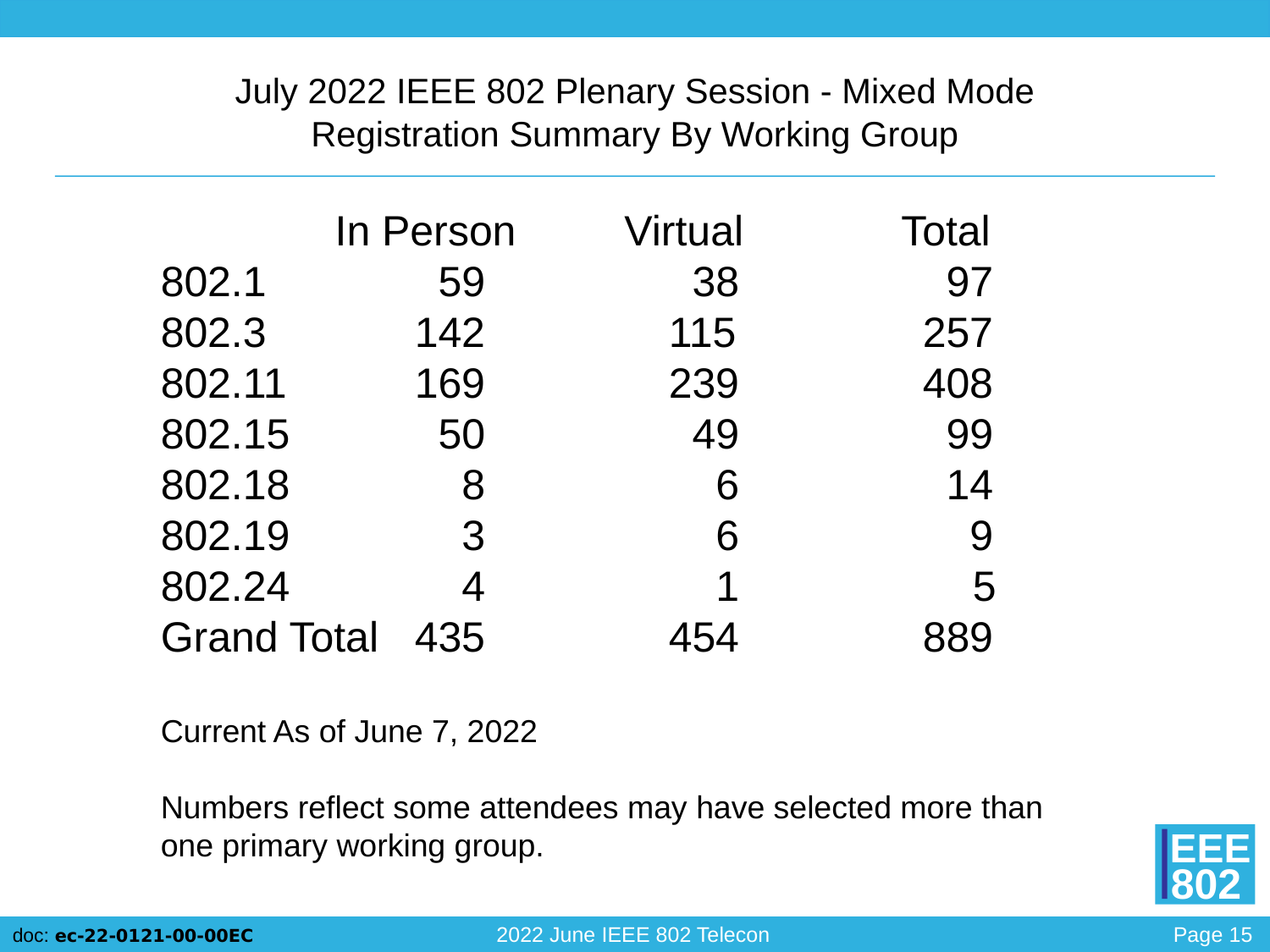

# July 2022 IEEE 802 Plenary Session - Mixed Mode Registration Summary By Working Group
	    In Person	       Virtual	         Total
802.1		  59		  38		  97
802.3		142		115		257
802.11		169		239		408
802.15	  50		  49		  99
802.18	    8		    6		  14
802.19	    3		    6		    9
802.24	    4		    1	               5
Grand Total	435		454		889

Current As of June 7, 2022

Numbers reflect some attendees may have selected more than one primary working group.